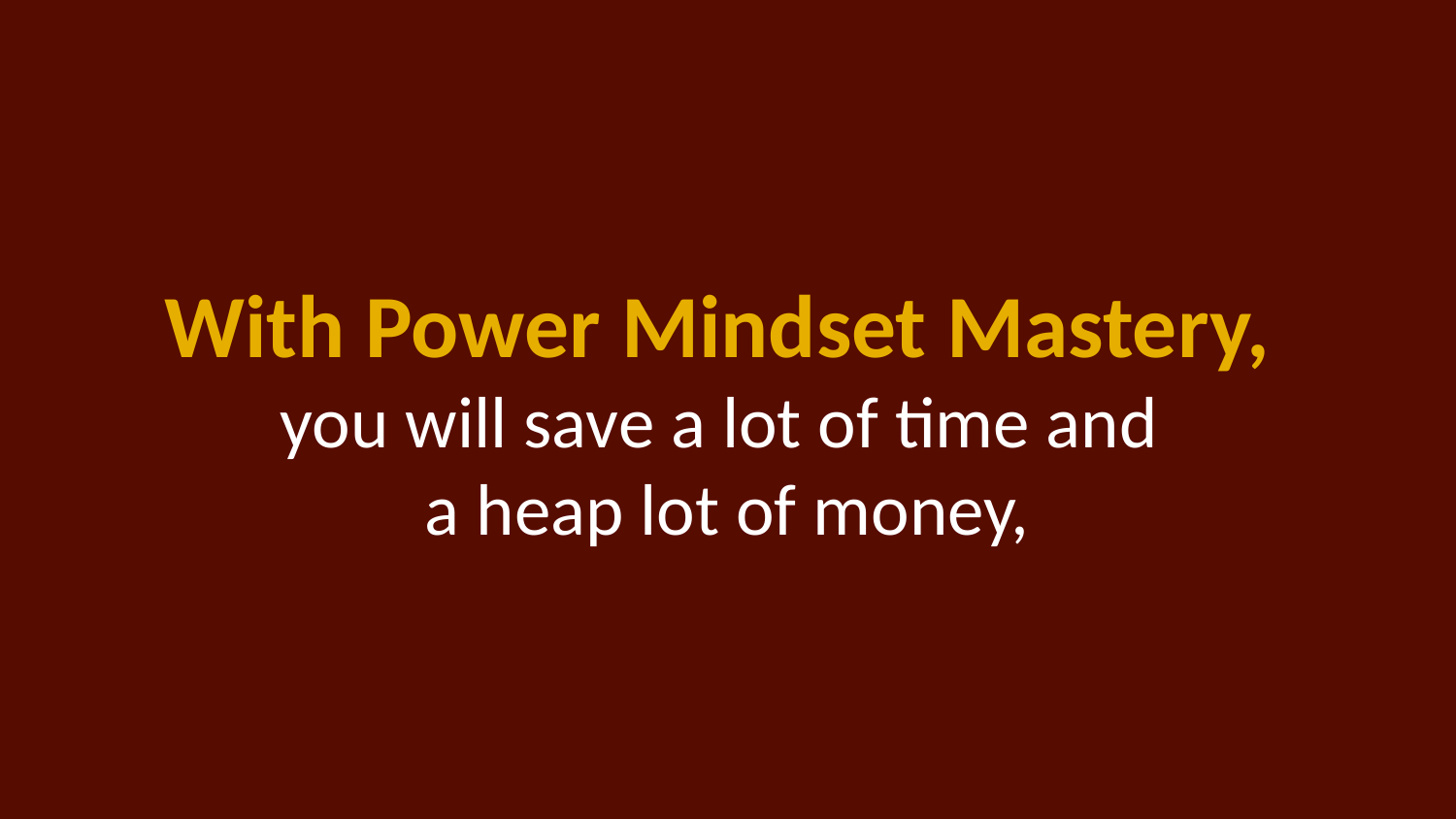

With Power Mindset Mastery,
you will save a lot of time and
a heap lot of money,